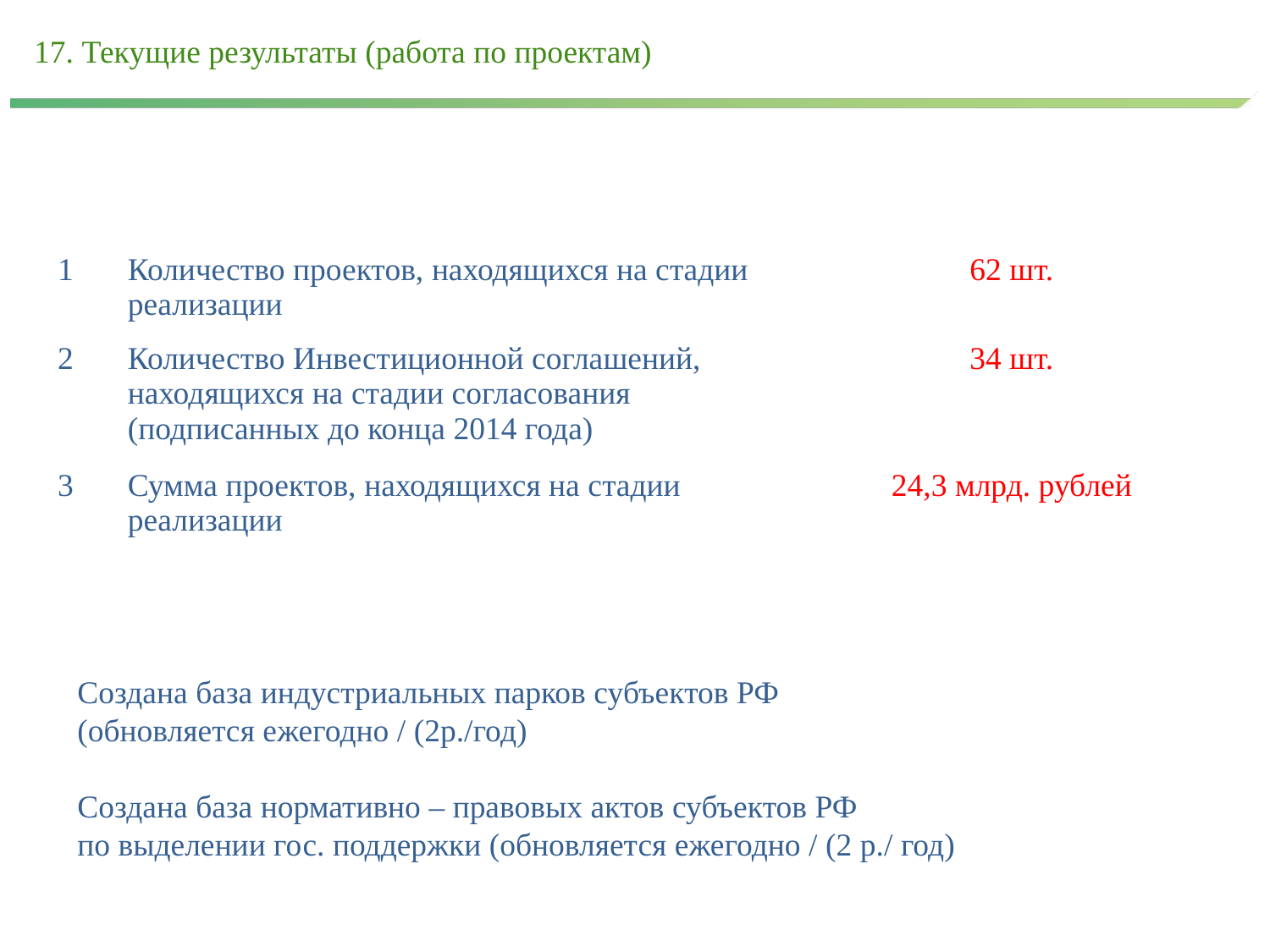

17. Текущие результаты (работа по проектам)
|  |  |  |
| --- | --- | --- |
| 1 | Количество проектов, находящихся на стадии реализации | 62 шт. |
| 2 | Количество Инвестиционной соглашений, находящихся на стадии согласования (подписанных до конца 2014 года) | 34 шт. |
| 3 | Сумма проектов, находящихся на стадии реализации | 24,3 млрд. рублей |
Создана база индустриальных парков субъектов РФ
(обновляется ежегодно / (2р./год)

Создана база нормативно – правовых актов субъектов РФ
по выделении гос. поддержки (обновляется ежегодно / (2 р./ год)